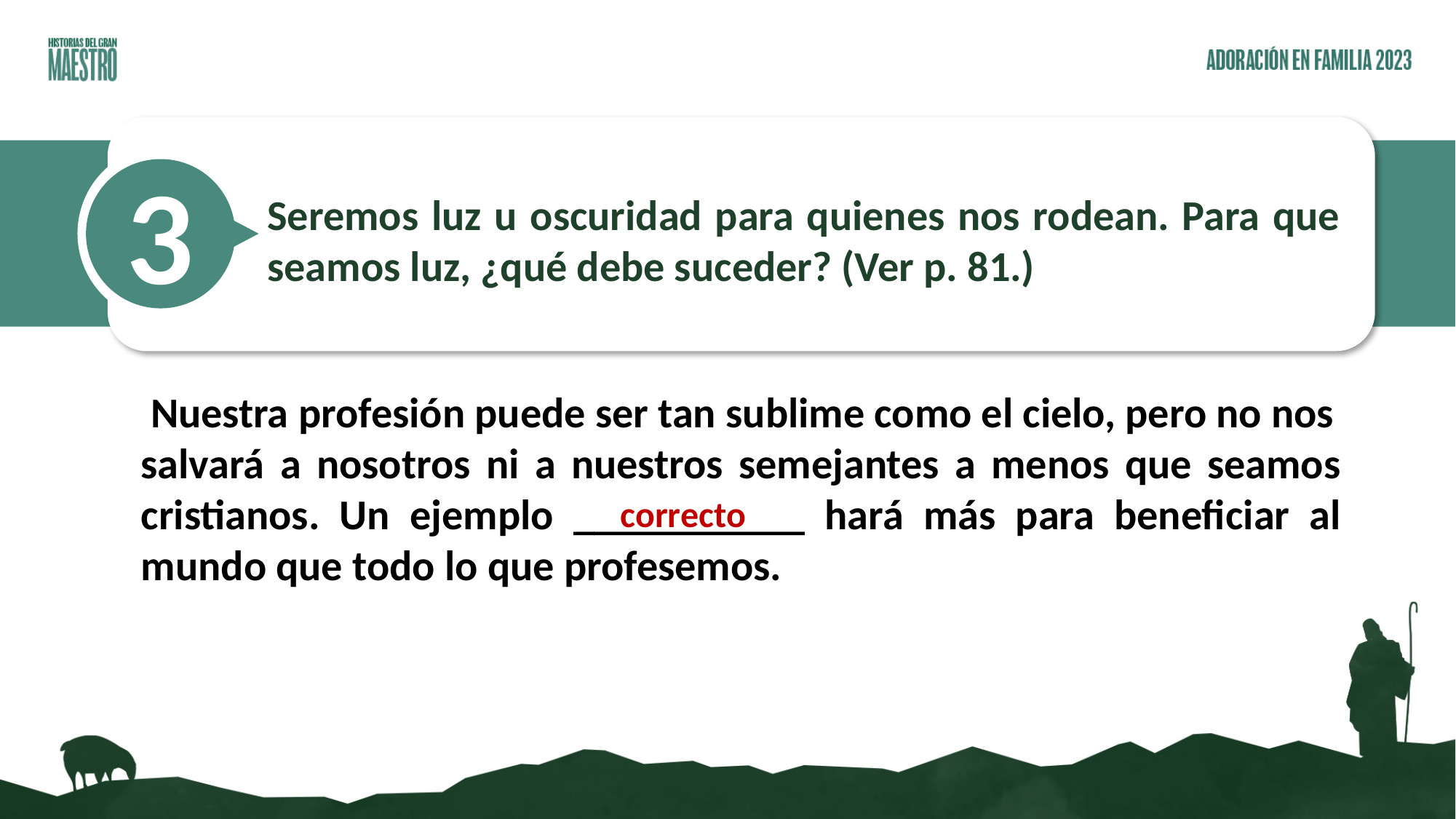

3
Seremos luz u oscuridad para quienes nos rodean. Para que seamos luz, ¿qué debe suceder? (Ver p. 81.)
 Nuestra profesión puede ser tan sublime como el cielo, pero no nos
salvará a nosotros ni a nuestros semejantes a menos que seamos cristianos. Un ejemplo ___________ hará más para beneficiar al mundo que todo lo que profesemos.
correcto